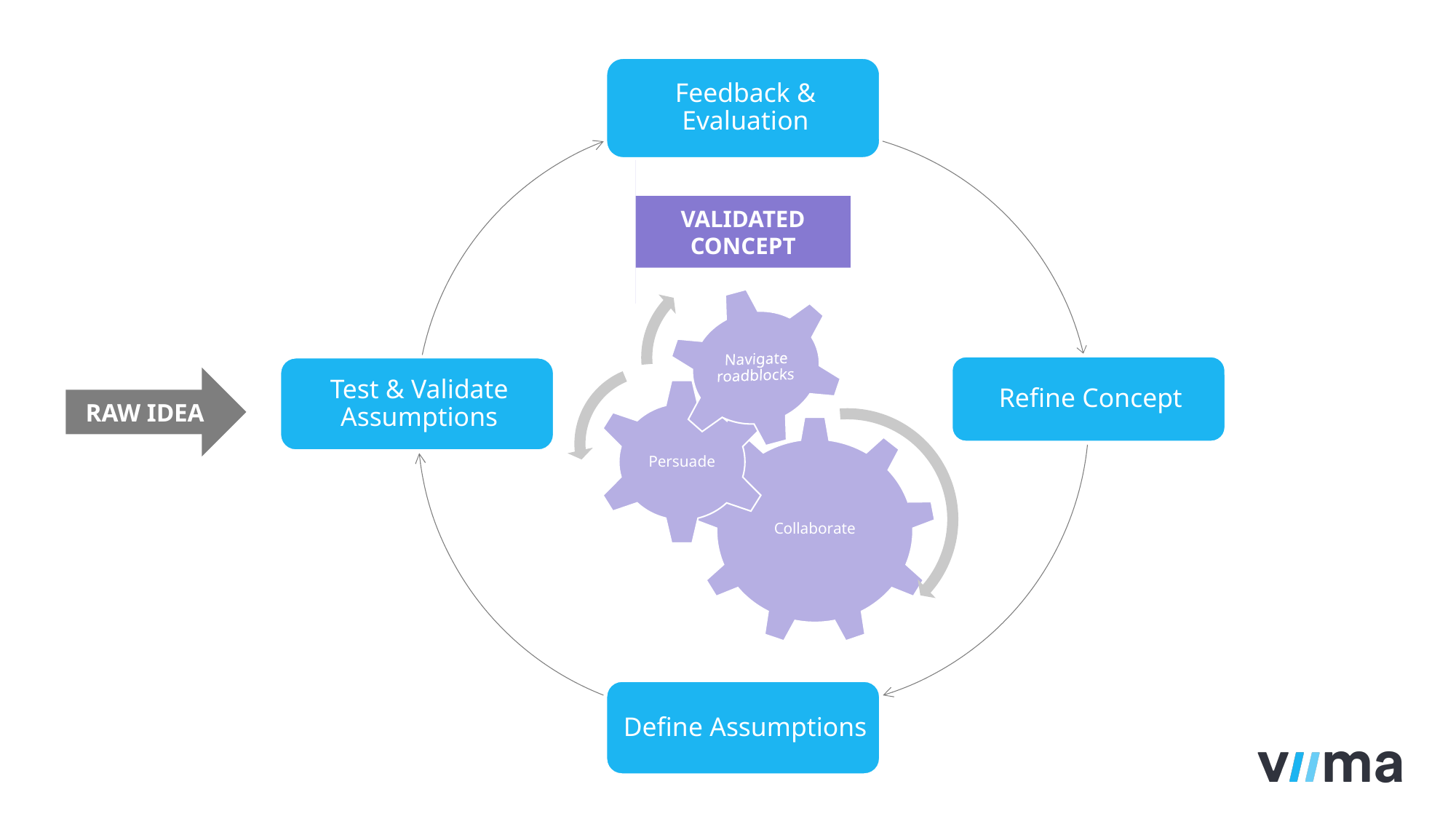

Feedback & Evaluation
Refine Concept
Define Assumptions
Test & Validate Assumptions
VALIDATED CONCEPT
Collaborate
Persuade
Navigate roadblocks
RAW IDEA